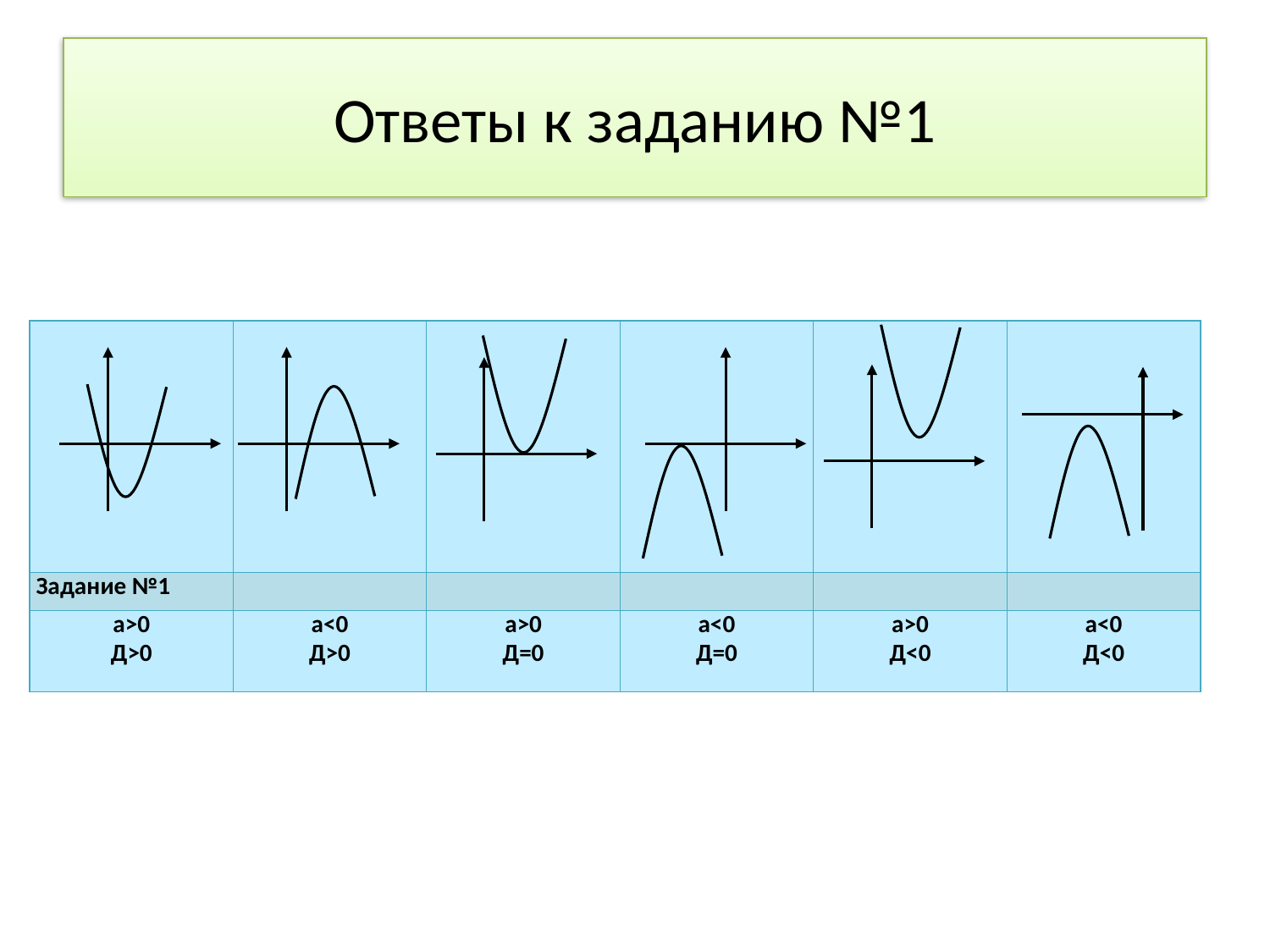

# Ответы к заданию №1

|  |  |  |  |  |  |
| --- | --- | --- | --- | --- | --- |
| Задание №1 |  |  |  |  |  |
| а>0 Д>0 | а<0 Д>0 | а>0 Д=0 | а<0 Д=0 | а>0 Д<0 | а<0 Д<0 |